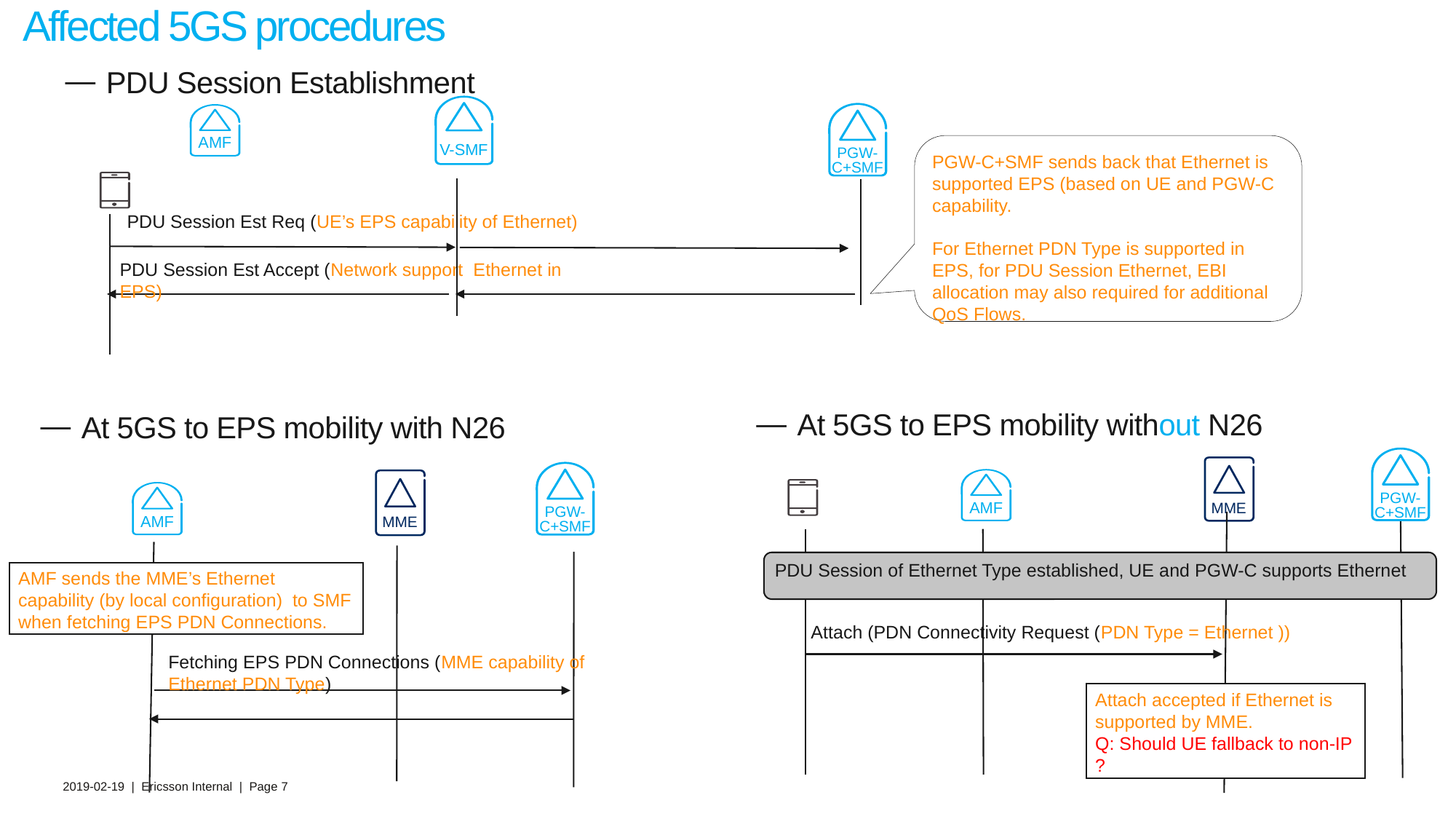

# Affected 5GS procedures
PDU Session Establishment

V-SMF

PGW-C+SMF

AMF
PGW-C+SMF sends back that Ethernet is supported EPS (based on UE and PGW-C capability.

For Ethernet PDN Type is supported in EPS, for PDU Session Ethernet, EBI allocation may also required for additional QoS Flows.

PDU Session Est Req (UE’s EPS capability of Ethernet)
PDU Session Est Accept (Network support  Ethernet in EPS)
At 5GS to EPS mobility without N26

At 5GS to EPS mobility with N26

PGW-C+SMF

MME

PGW-C+SMF

AMF

MME

AMF
PDU Session of Ethernet Type established, UE and PGW-C supports Ethernet

AMF sends the MME’s Ethernet capability (by local configuration)  to SMF when fetching EPS PDN Connections.
Attach (PDN Connectivity Request (PDN Type = Ethernet ))
Fetching EPS PDN Connections (MME capability of Ethernet PDN Type)
Attach accepted if Ethernet is supported by MME.
Q: Should UE fallback to non-IP ?